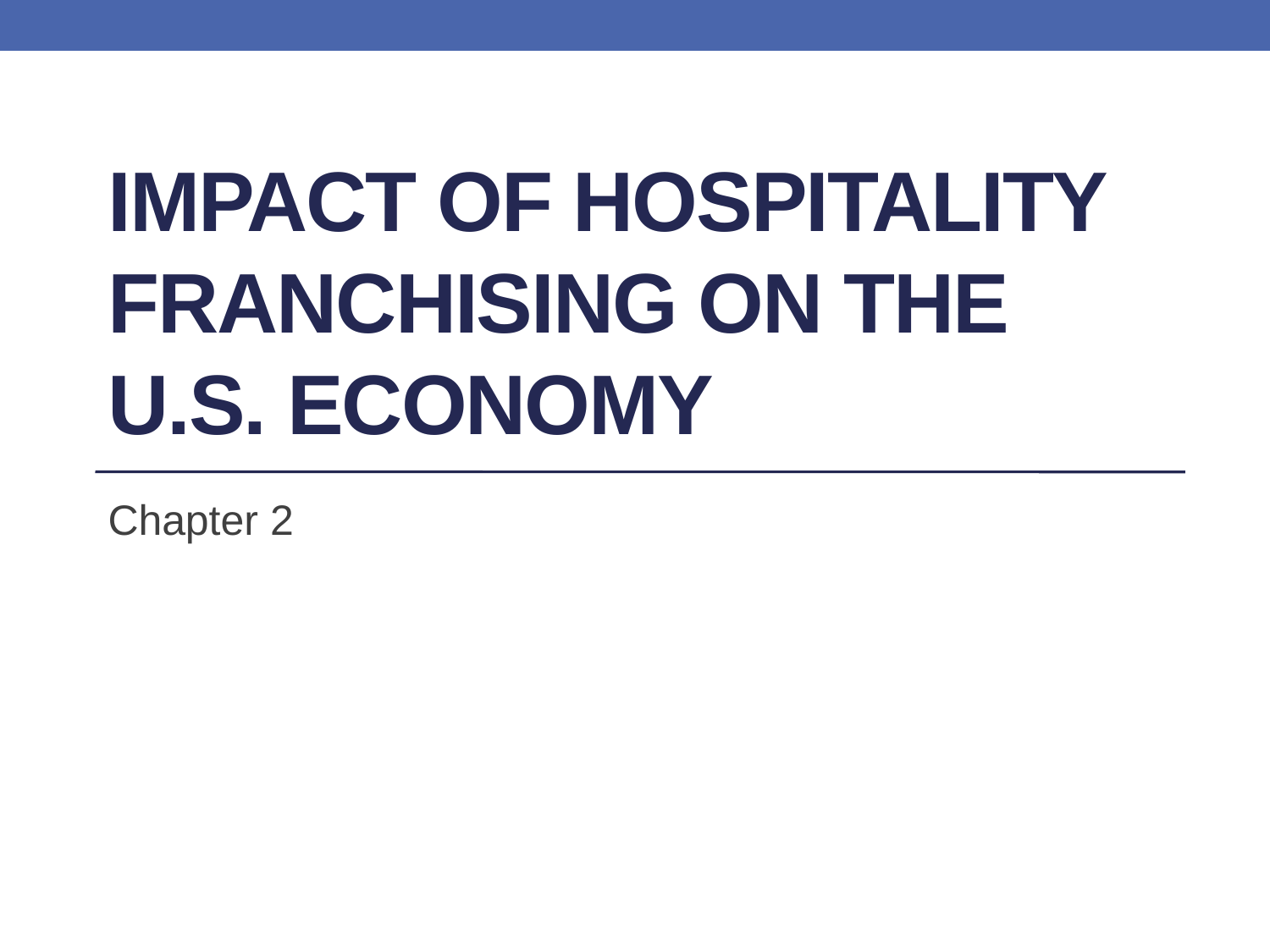

# Impact of hospitality franchising on the U.S. Economy
Chapter 2